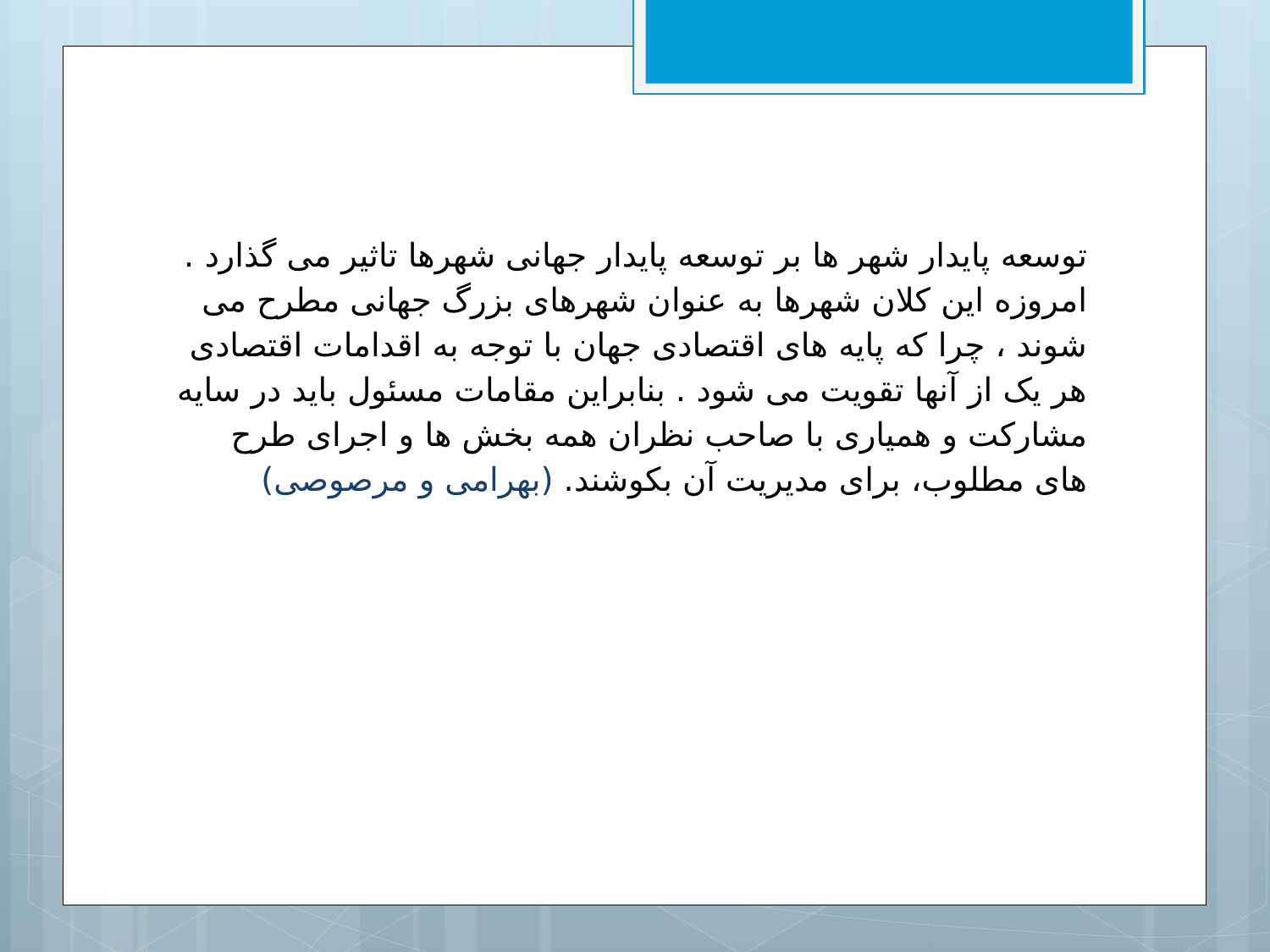

توسعه پایدار شهر ها بر توسعه پایدار جهانی شهرها تاثیر می گذارد . امروزه این کلان شهرها به عنوان شهرهای بزرگ جهانی مطرح می شوند ، چرا که پایه های اقتصادی جهان با توجه به اقدامات اقتصادی هر یک از آنها تقویت می شود . بنابراین مقامات مسئول باید در سایه مشارکت و همیاری با صاحب نظران همه بخش ها و اجرای طرح های مطلوب، برای مدیریت آن بکوشند. (بهرامی و مرصوصی)